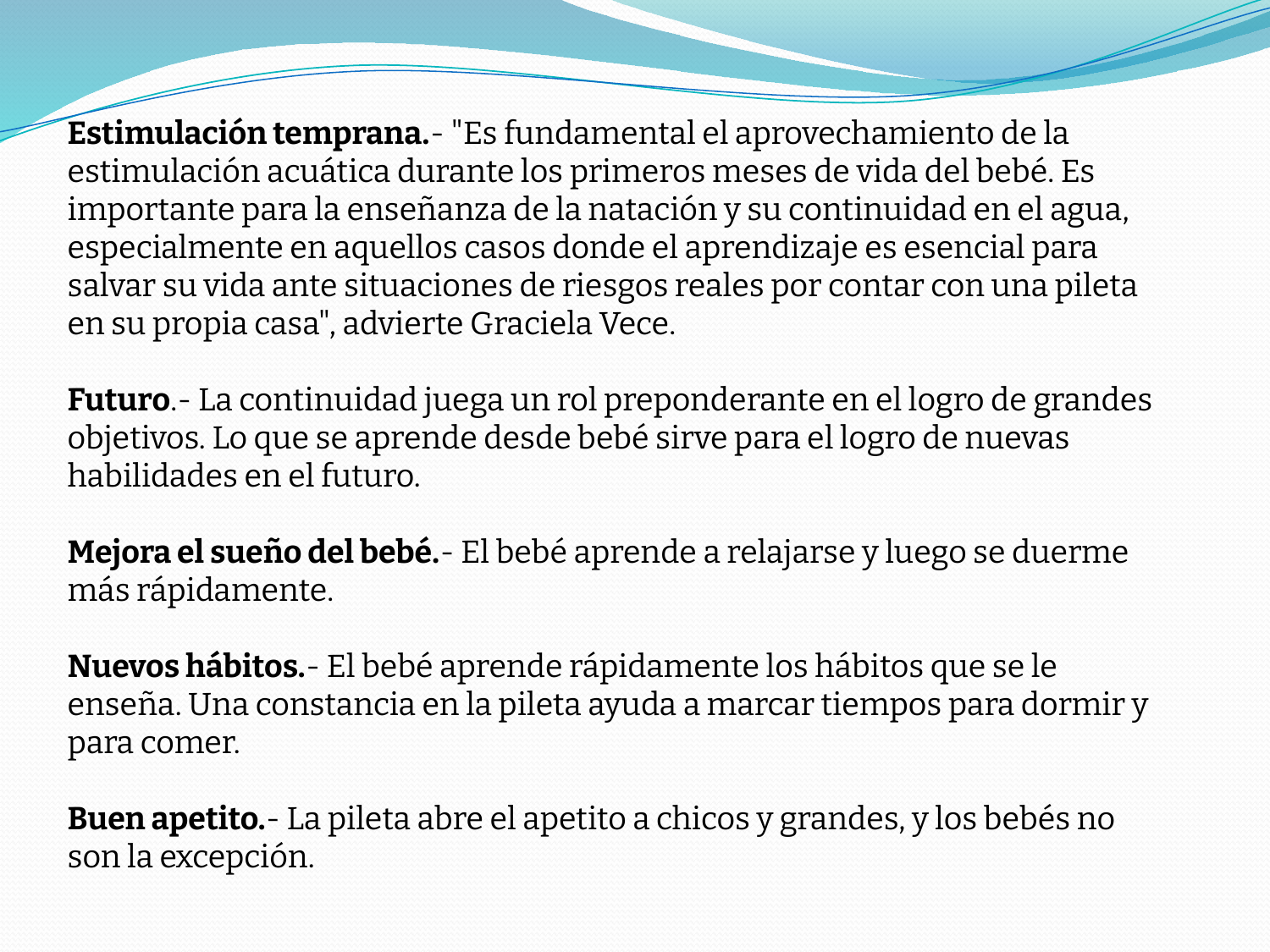

Estimulación temprana.- "Es fundamental el aprovechamiento de la estimulación acuática durante los primeros meses de vida del bebé. Es importante para la enseñanza de la natación y su continuidad en el agua, especialmente en aquellos casos donde el aprendizaje es esencial para salvar su vida ante situaciones de riesgos reales por contar con una pileta en su propia casa", advierte Graciela Vece.
Futuro.- La continuidad juega un rol preponderante en el logro de grandes objetivos. Lo que se aprende desde bebé sirve para el logro de nuevas habilidades en el futuro. 
Mejora el sueño del bebé.- El bebé aprende a relajarse y luego se duerme más rápidamente.
Nuevos hábitos.- El bebé aprende rápidamente los hábitos que se le enseña. Una constancia en la pileta ayuda a marcar tiempos para dormir y para comer.
Buen apetito.- La pileta abre el apetito a chicos y grandes, y los bebés no son la excepción.